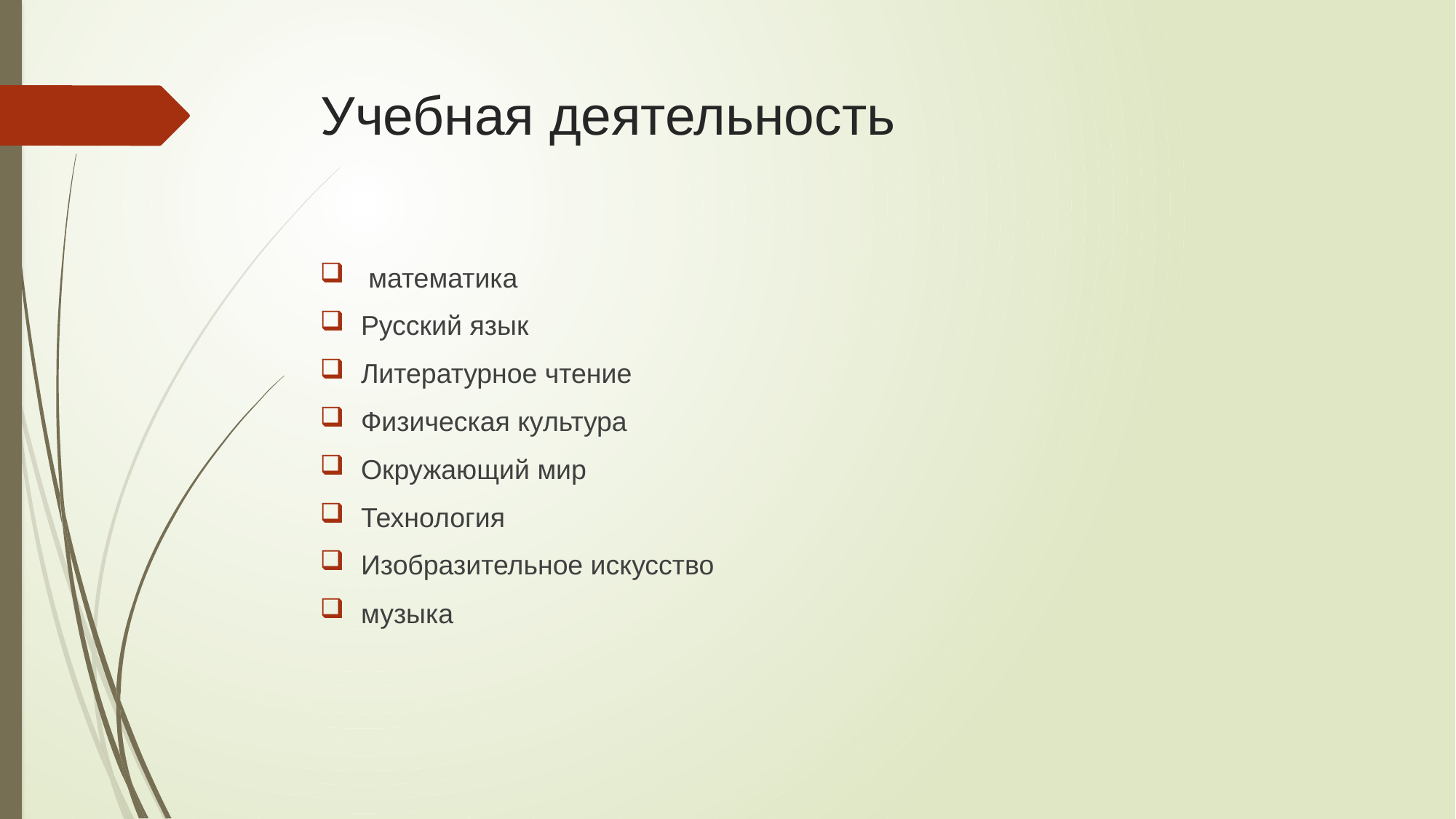

# Учебная деятельность
 математика
Русский язык
Литературное чтение
Физическая культура
Окружающий мир
Технология
Изобразительное искусство
музыка